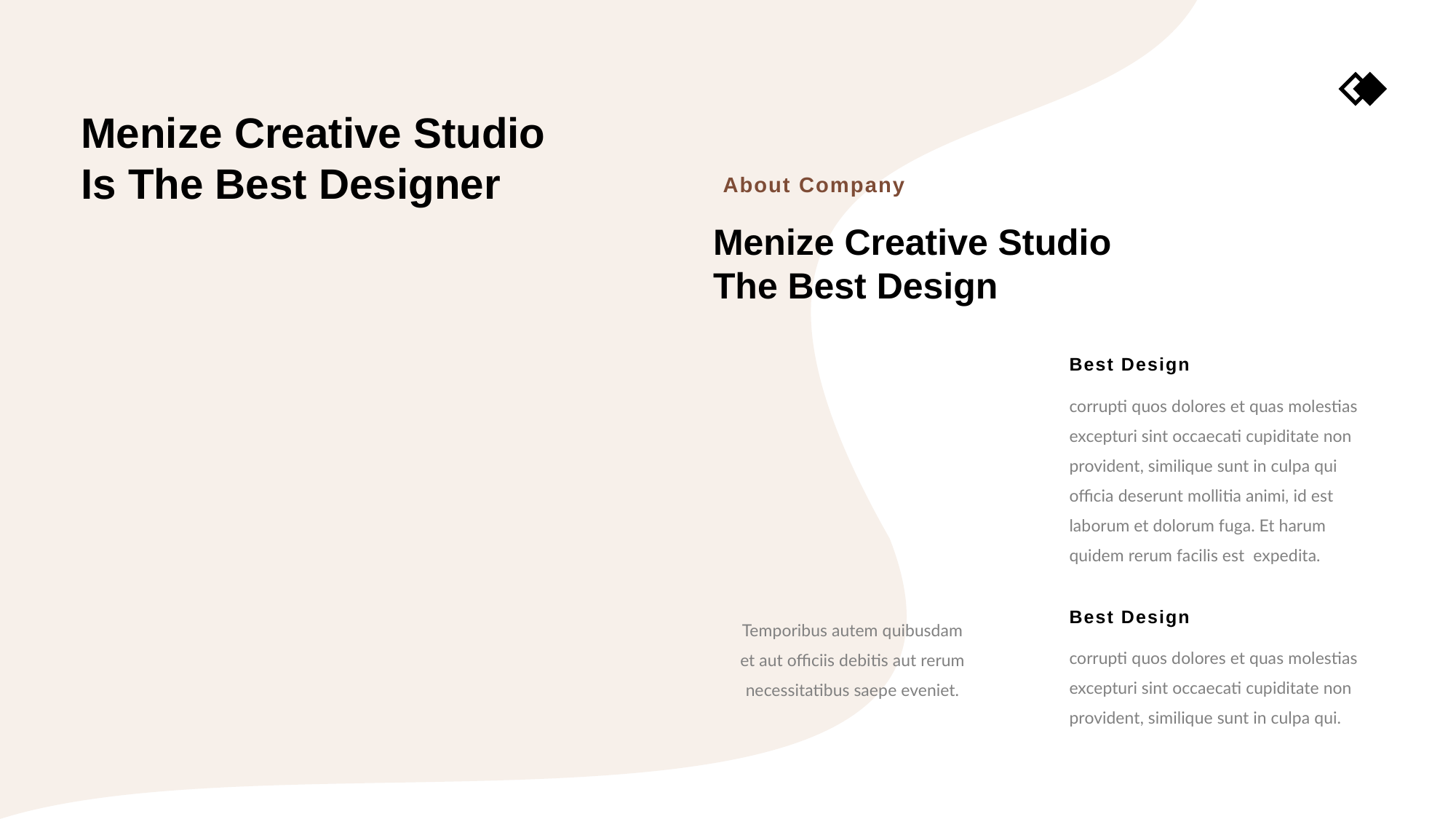

Menize Creative Studio
Is The Best Designer
About Company
Menize Creative Studio The Best Design

Best Design

corrupti quos dolores et quas molestias excepturi sint occaecati cupiditate non provident, similique sunt in culpa qui officia deserunt mollitia animi, id est laborum et dolorum fuga. Et harum quidem rerum facilis est  expedita.
Best Design
Temporibus autem quibusdam et aut officiis debitis aut rerum necessitatibus saepe eveniet.
corrupti quos dolores et quas molestias excepturi sint occaecati cupiditate non provident, similique sunt in culpa qui.